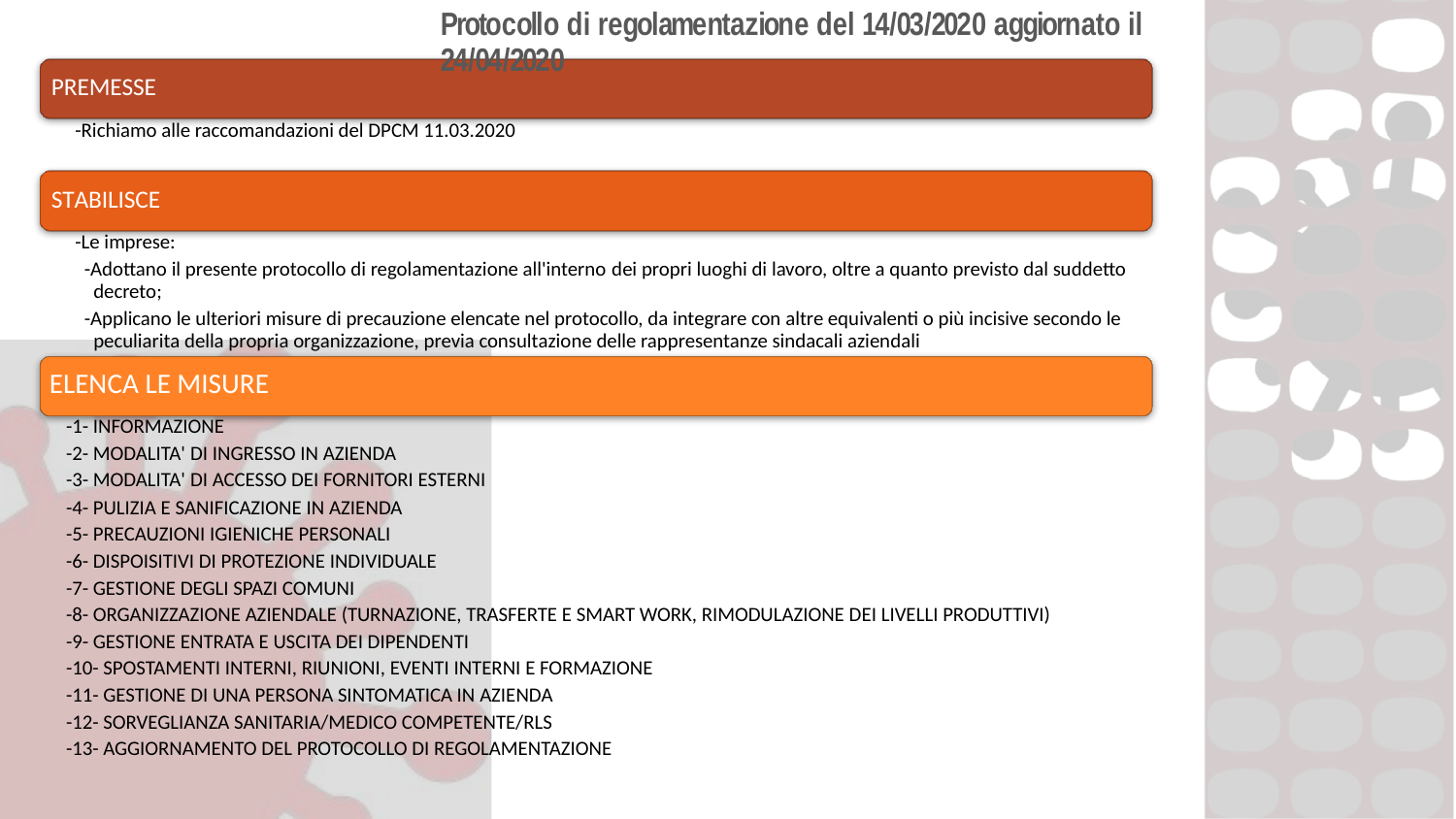

Protocollo di regolamentazione del 14/03/2020 aggiornato il 24/04/2020

PREMESSE
-Richiamo alle raccomandazioni del DPCM 11.03.2020

STABILISCE
-Le imprese:
-Adottano il presente protocollo di regolamentazione all'interno dei propri luoghi di lavoro, oltre a quanto previsto dal suddetto decreto;
-Applicano le ulteriori misure di precauzione elencate nel protocollo, da integrare con altre equivalenti o più incisive secondo le peculiarita della propria organizzazione, previa consultazione delle rappresentanze sindacali aziendali
ELENCA LE MISURE
-1- INFORMAZIONE
-2- MODALITA' DI INGRESSO IN AZIENDA
-3- MODALITA' DI ACCESSO DEI FORNITORI ESTERNI
-4- PULIZIA E SANIFICAZIONE IN AZIENDA
-5- PRECAUZIONI IGIENICHE PERSONALI
-6- DISPOISITIVI DI PROTEZIONE INDIVIDUALE
-7- GESTIONE DEGLI SPAZI COMUNI
-8- ORGANIZZAZIONE AZIENDALE (TURNAZIONE, TRASFERTE E SMART WORK, RIMODULAZIONE DEI LIVELLI PRODUTTIVI)
-9- GESTIONE ENTRATA E USCITA DEI DIPENDENTI
-10- SPOSTAMENTI INTERNI, RIUNIONI, EVENTI INTERNI E FORMAZIONE
-11- GESTIONE DI UNA PERSONA SINTOMATICA IN AZIENDA
-12- SORVEGLIANZA SANITARIA/MEDICO COMPETENTE/RLS
-13- AGGIORNAMENTO DEL PROTOCOLLO DI REGOLAMENTAZIONE